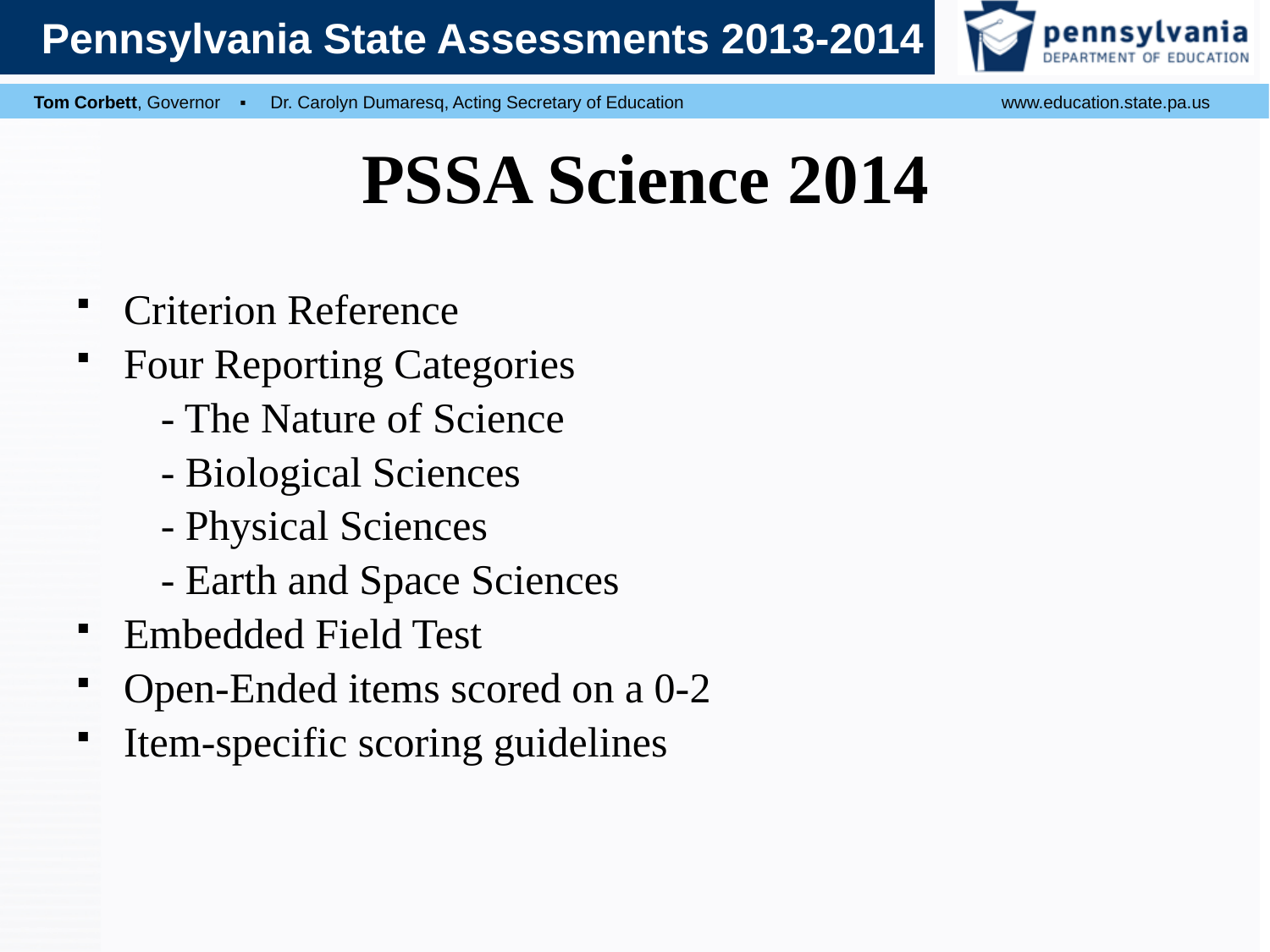

# PSSA Science 2014

Criterion Reference
Four Reporting Categories
        - The Nature of Science
        - Biological Sciences
        - Physical Sciences
        - Earth and Space Sciences
Embedded Field Test
Open-Ended items scored on a 0-2
Item-specific scoring guidelines